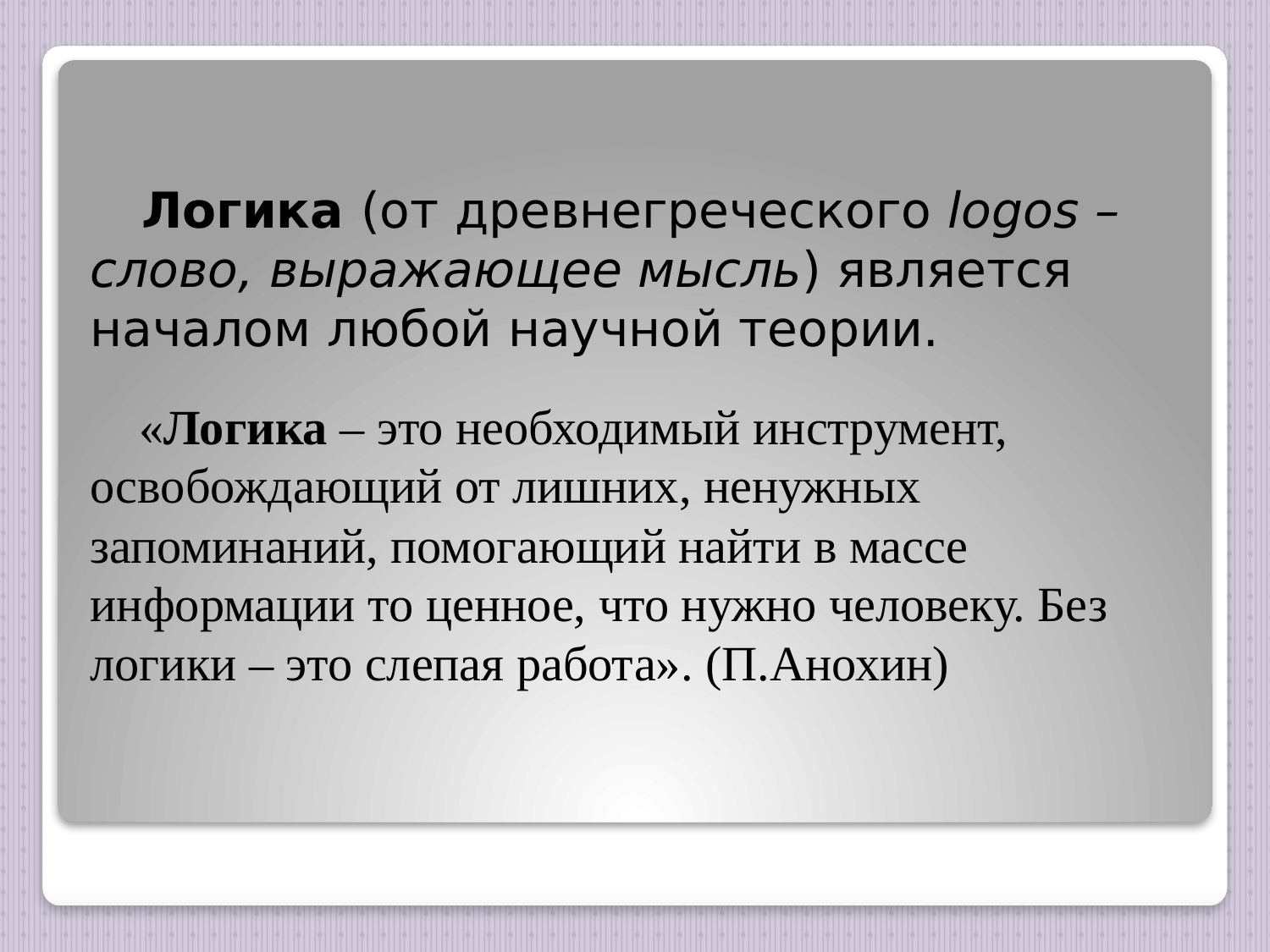

Логика (от древнегреческого logos – слово, выражающее мысль) является началом любой научной теории.

    «Логика – это необходимый инструмент, освобождающий от лишних, ненужных запоминаний, помогающий найти в массе информации то ценное, что нужно человеку. Без логики – это слепая работа». (П.Анохин)